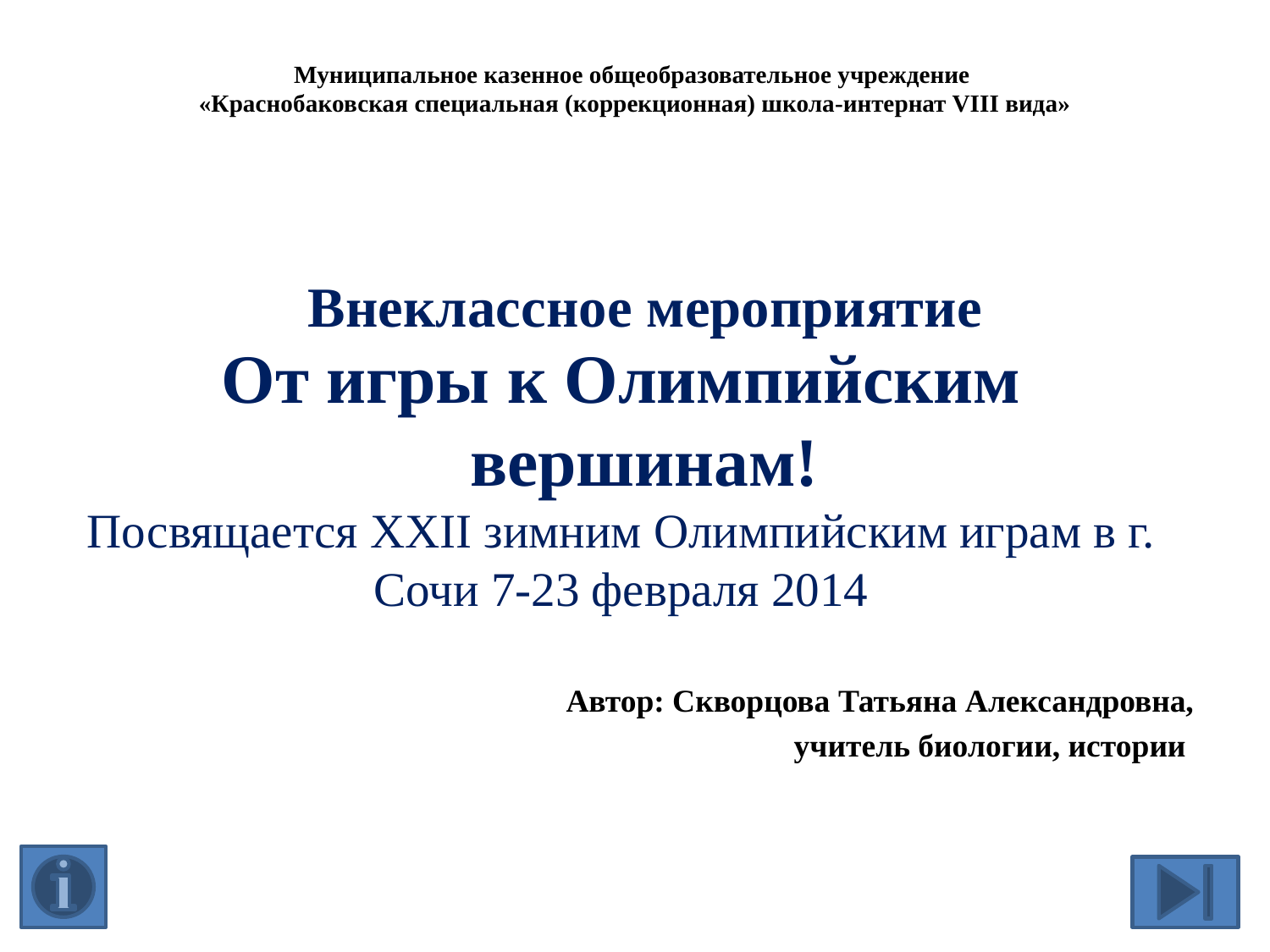

# Муниципальное казенное общеобразовательное учреждение «Краснобаковская специальная (коррекционная) школа-интернат VIII вида»
Внеклассное мероприятие
От игры к Олимпийским вершинам!
Посвящается XXII зимним Олимпийским играм в г. Сочи 7-23 февраля 2014

Автор: Скворцова Татьяна Александровна,
учитель биологии, истории